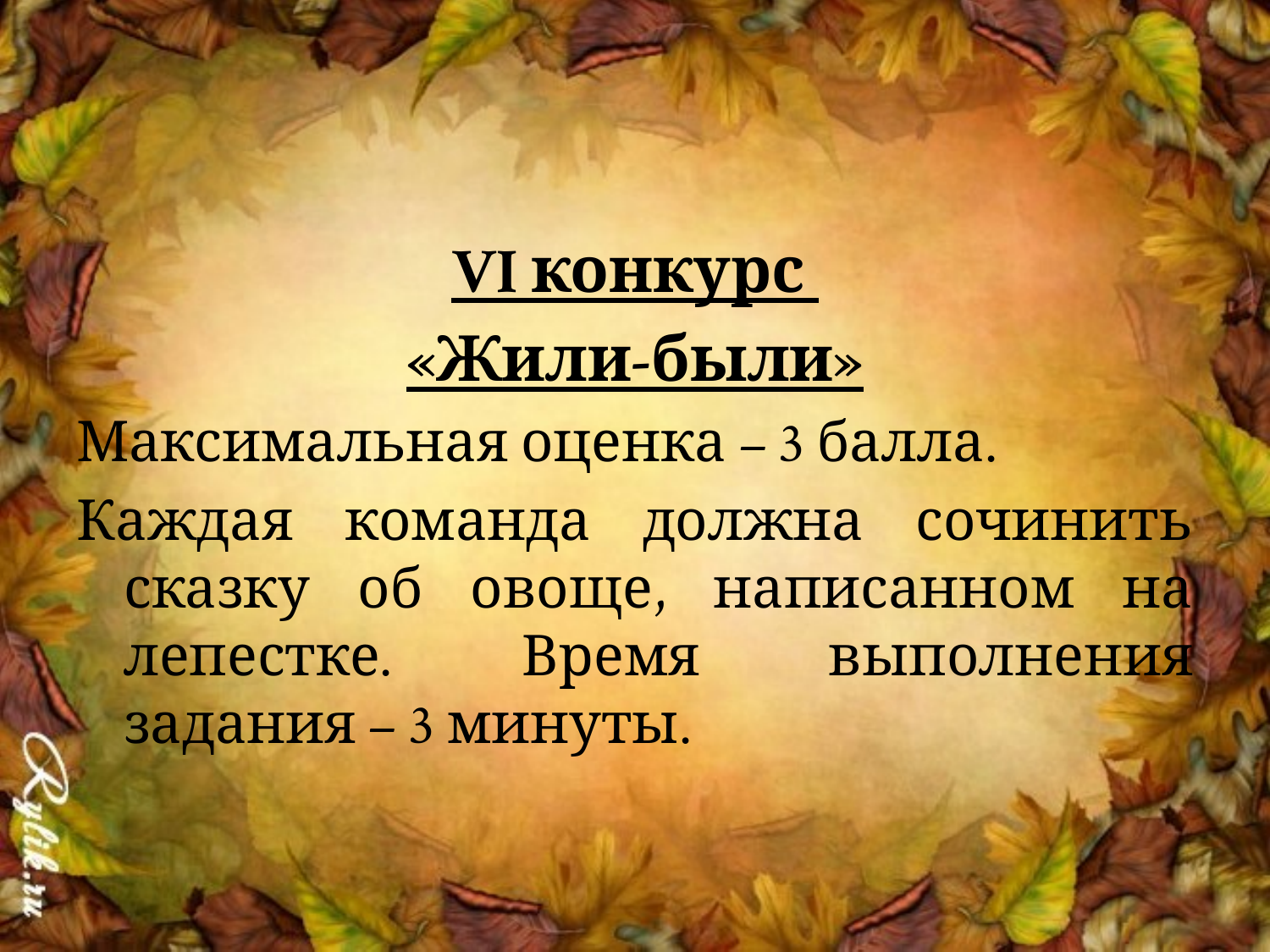

VI конкурс
«Жили-были»
Максимальная оценка – 3 балла.
Каждая команда должна сочинить сказку об овоще, написанном на лепестке. Время выполнения задания – 3 минуты.